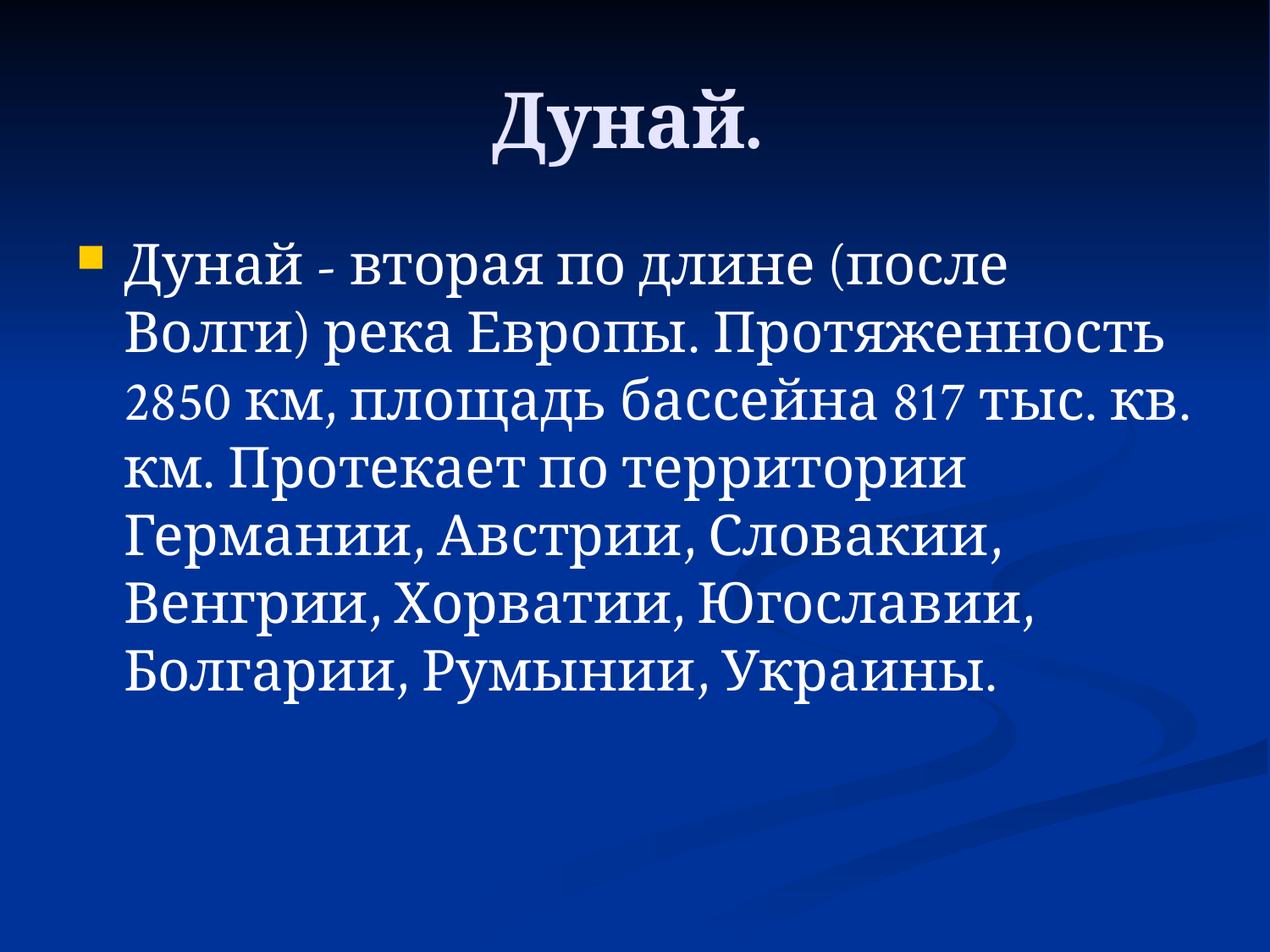

# Дунай.
Дунай - вторая по длине (после Волги) река Европы. Протяженность 2850 км, площадь бассейна 817 тыс. кв. км. Протекает по территории Германии, Австрии, Словакии, Венгрии, Хорватии, Югославии, Болгарии, Румынии, Украины.